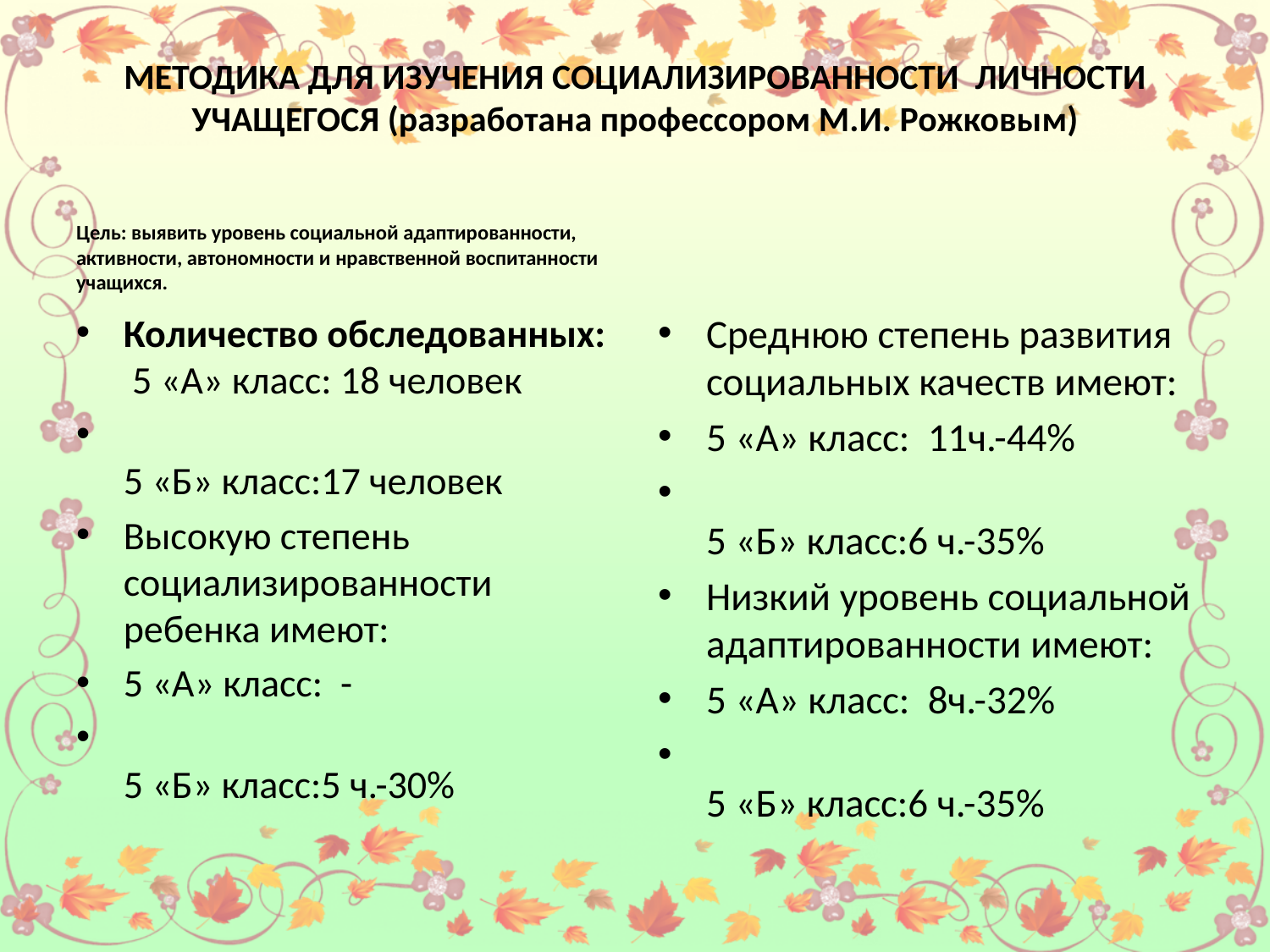

# МЕТОДИКА ДЛЯ ИЗУЧЕНИЯ СОЦИАЛИЗИРОВАННОСТИ  ЛИЧНОСТИ УЧАЩЕГОСЯ (разработана профессором М.И. Рожковым)
Цель: выявить уровень социальной адаптированности, активности, автономности и нравственной воспитанности учащихся.

Количество обследованных:  5 «А» класс: 18 человек
                                                      5 «Б» класс:17 человек
Высокую степень социализированности ребенка имеют:
5 «А» класс:  -
                                                      5 «Б» класс:5 ч.-30%

Среднюю степень развития социальных качеств имеют:
5 «А» класс:  11ч.-44%
                                                      5 «Б» класс:6 ч.-35%
Низкий уровень социальной адаптированности имеют:
5 «А» класс:  8ч.-32%
                                                      5 «Б» класс:6 ч.-35%